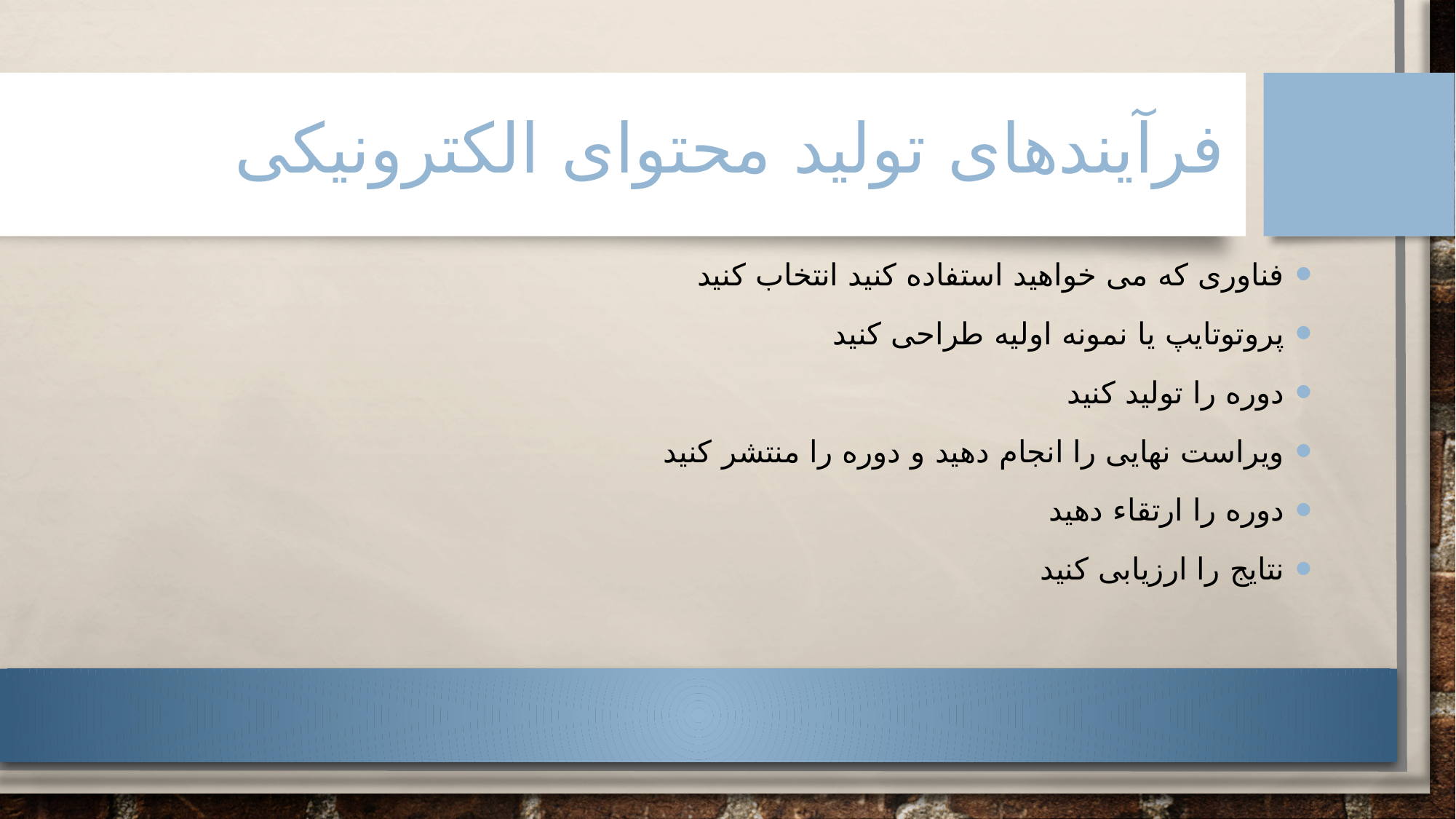

# فرآیندهای تولید محتوای الکترونیکی
فناوری که می خواهید استفاده کنید انتخاب کنید
پروتوتایپ یا نمونه اولیه طراحی کنید
دوره را تولید کنید
ویراست نهایی را انجام دهید و دوره را منتشر کنید
دوره را ارتقاء دهید
نتایج را ارزیابی کنید